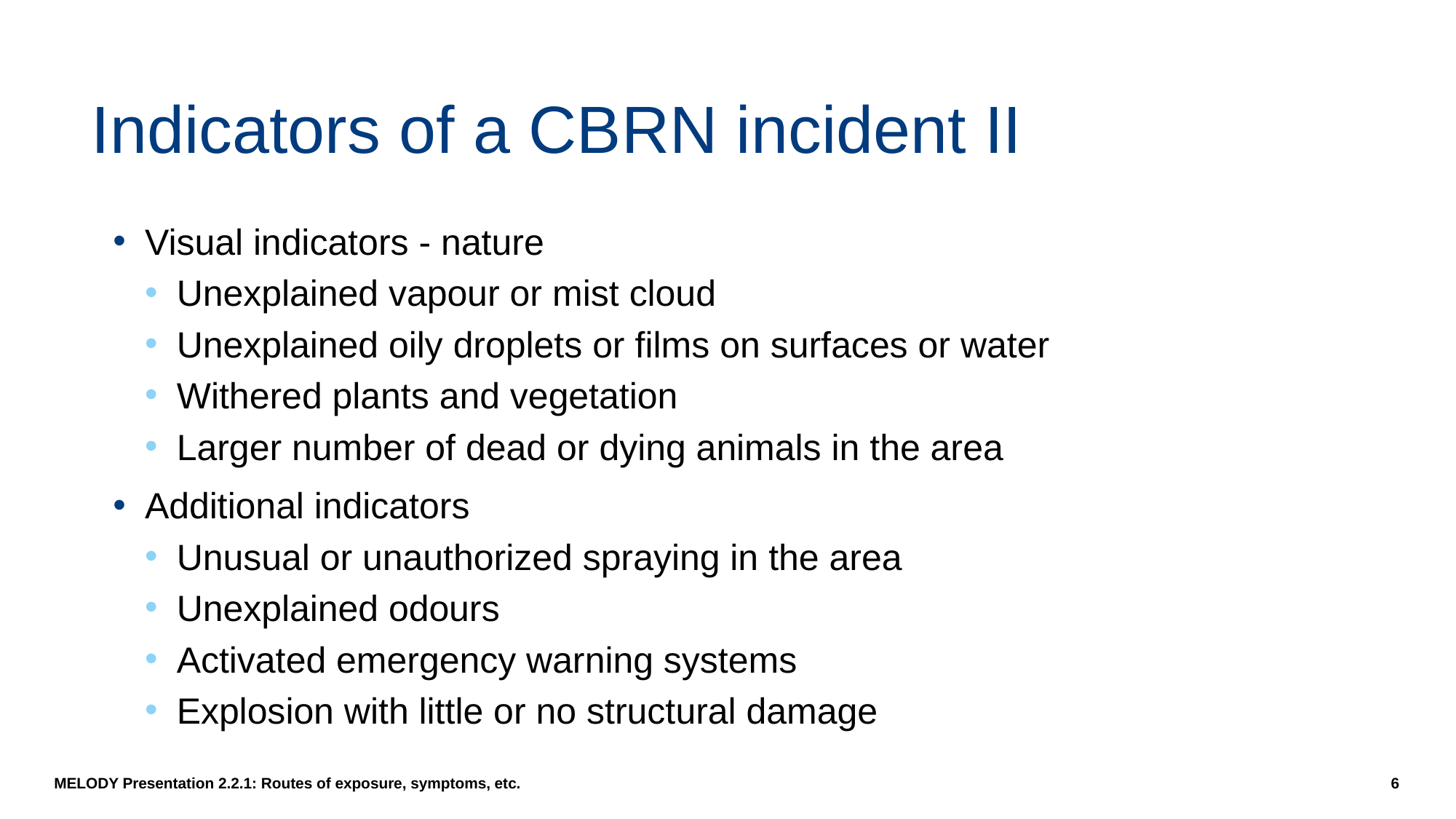

# Indicators of a CBRN incident II
Visual indicators - nature
Unexplained vapour or mist cloud
Unexplained oily droplets or films on surfaces or water
Withered plants and vegetation
Larger number of dead or dying animals in the area
Additional indicators
Unusual or unauthorized spraying in the area
Unexplained odours
Activated emergency warning systems
Explosion with little or no structural damage
MELODY Presentation 2.2.1: Routes of exposure, symptoms, etc.
6